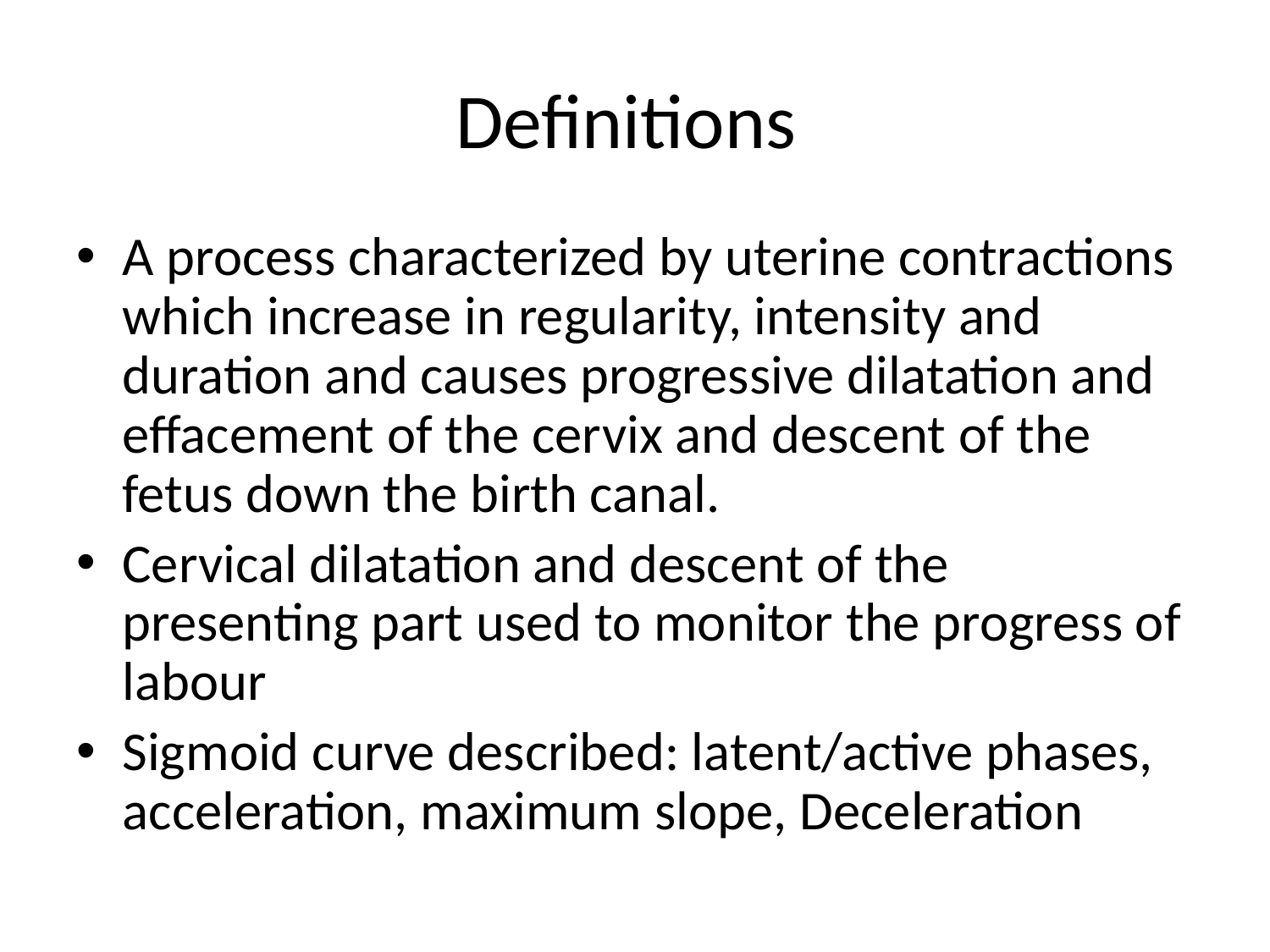

# Definitions
A process characterized by uterine contractions which increase in regularity, intensity and duration and causes progressive dilatation and effacement of the cervix and descent of the fetus down the birth canal.
Cervical dilatation and descent of the presenting part used to monitor the progress of labour
Sigmoid curve described: latent/active phases, acceleration, maximum slope, Deceleration